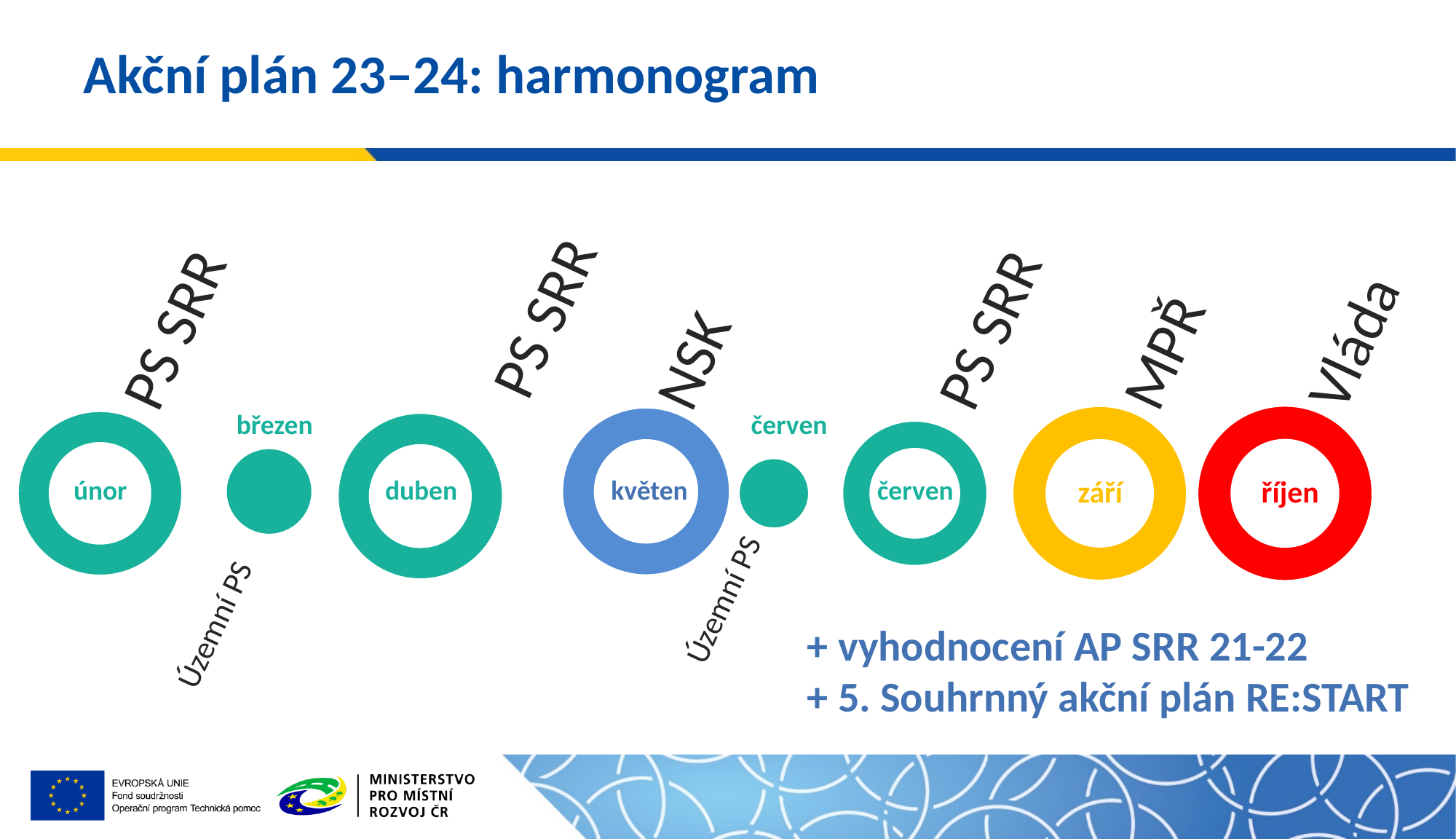

# Akční plán 23–24: harmonogram
PS SRR

Územní PS
PS SRR
NSK
Územní PS
PS SRR
MPŘ
Vláda
březen
červen
únor
duben
květen
červen
září
říjen
+ vyhodnocení AP SRR 21-22
+ 5. Souhrnný akční plán RE:START